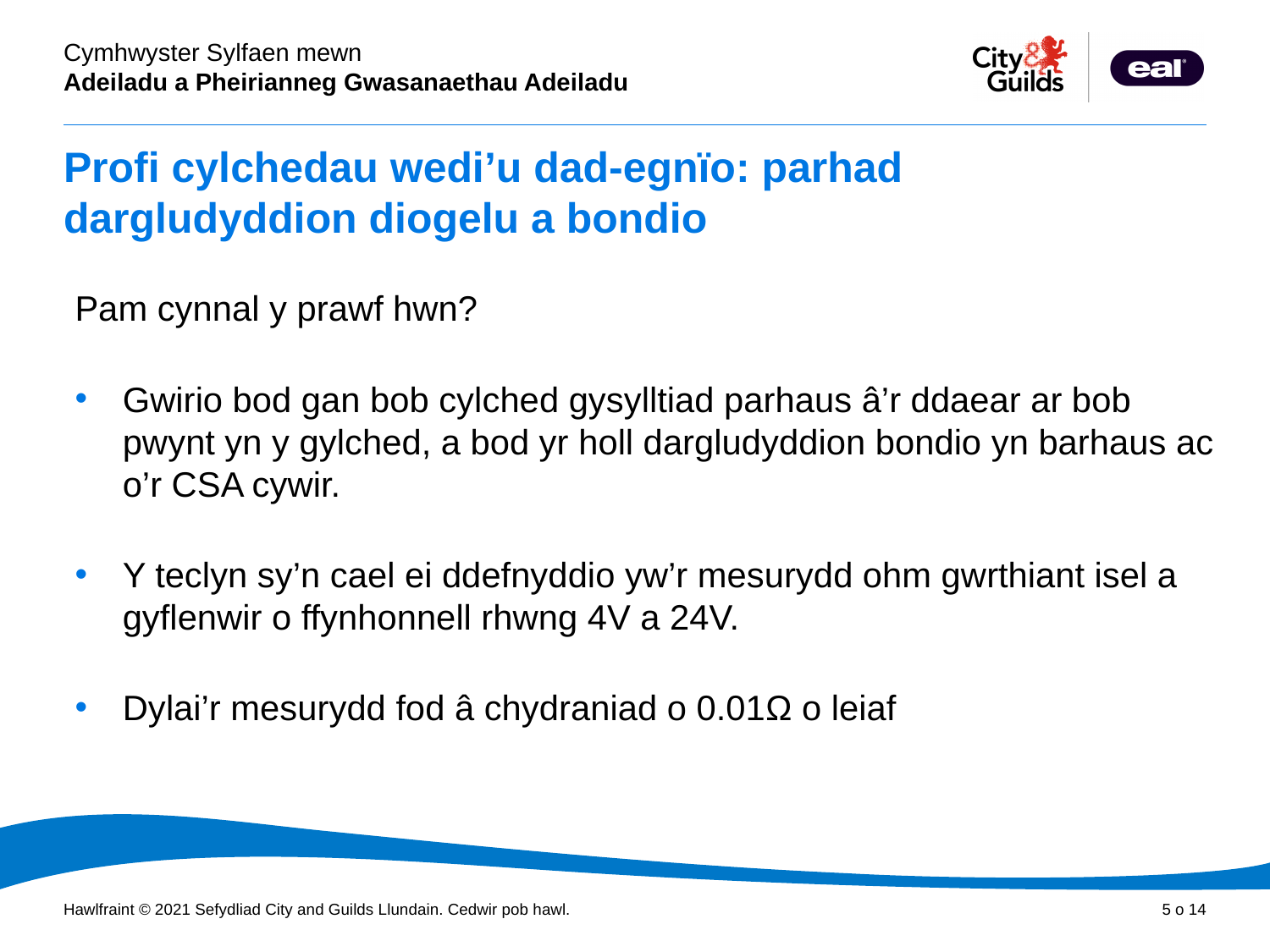

# Profi cylchedau wedi’u dad-egnïo: parhad dargludyddion diogelu a bondio
Pam cynnal y prawf hwn?
Gwirio bod gan bob cylched gysylltiad parhaus â’r ddaear ar bob pwynt yn y gylched, a bod yr holl dargludyddion bondio yn barhaus ac o’r CSA cywir.
Y teclyn sy’n cael ei ddefnyddio yw’r mesurydd ohm gwrthiant isel a gyflenwir o ffynhonnell rhwng 4V a 24V.
Dylai’r mesurydd fod â chydraniad o 0.01Ω o leiaf